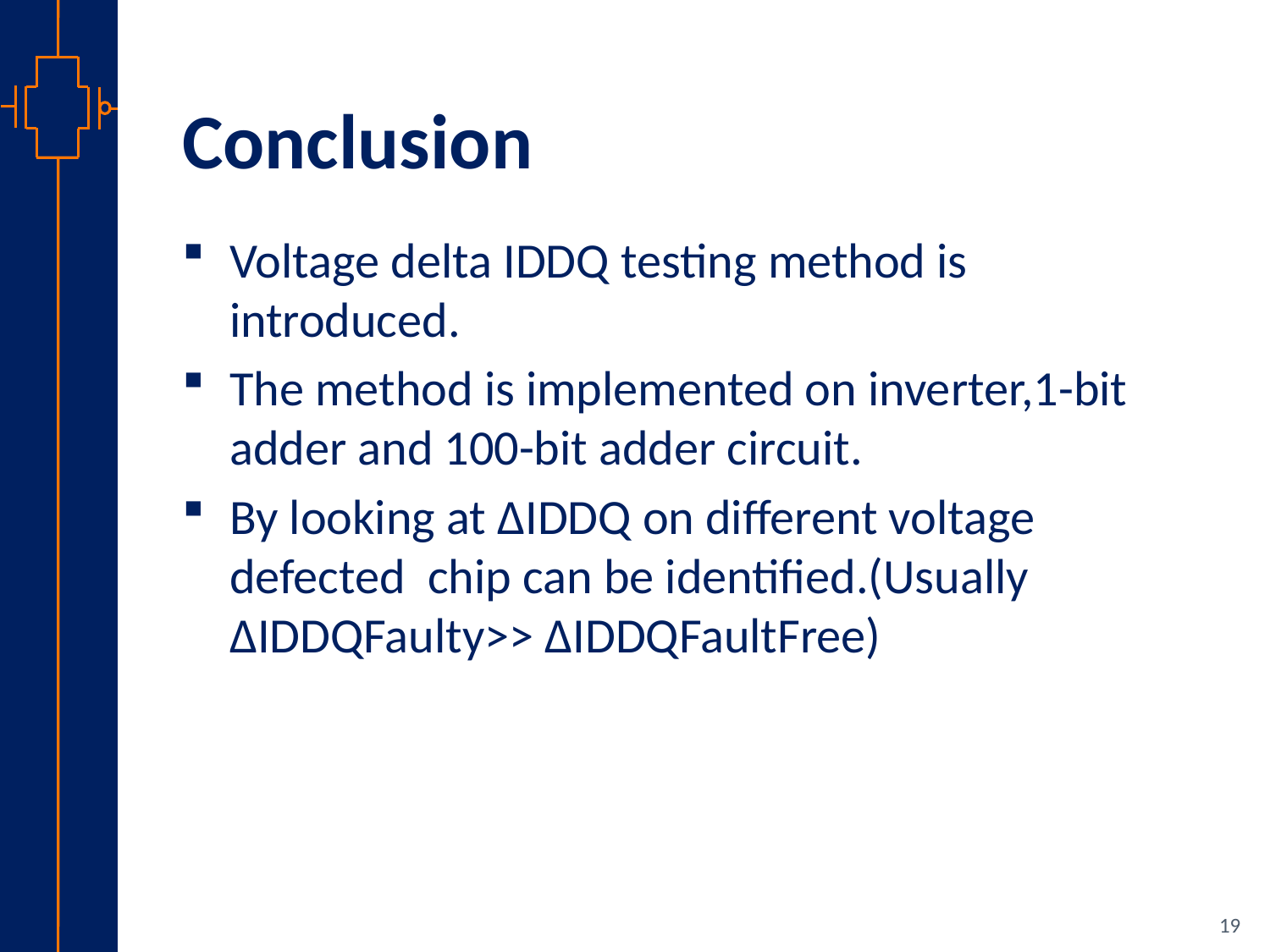

# Conclusion
Voltage delta IDDQ testing method is introduced.
The method is implemented on inverter,1-bit adder and 100-bit adder circuit.
By looking at ∆IDDQ on different voltage  defected  chip can be identified.(Usually ∆IDDQFaulty>> ∆IDDQFaultFree)
19